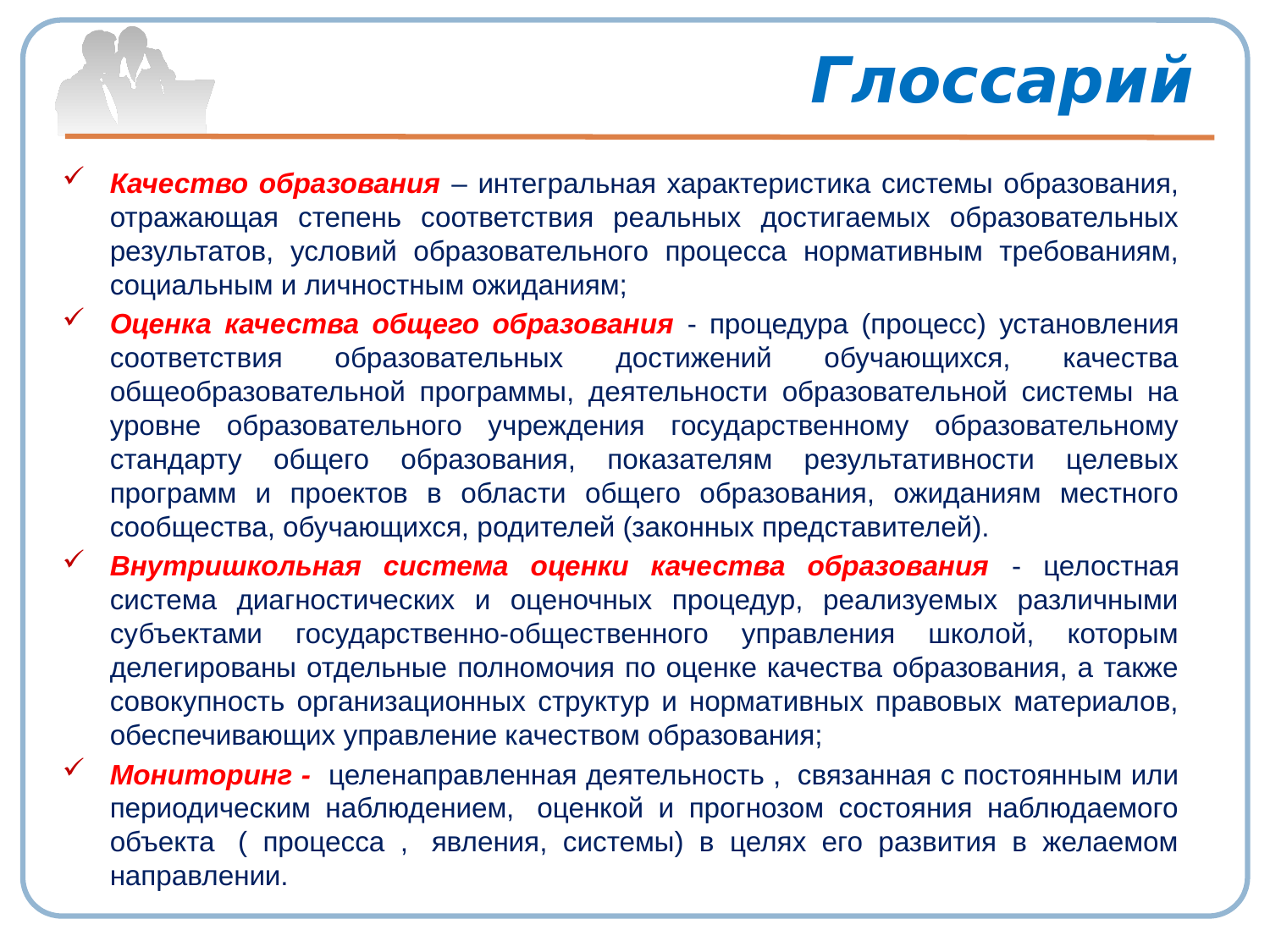

# Глоссарий
Качество образования – интегральная характеристика системы образования, отражающая степень соответствия реальных достигаемых образовательных результатов, условий образовательного процесса нормативным требованиям, социальным и личностным ожиданиям;
Оценка качества общего образования - процедура (процесс) установления соответствия образовательных достижений обучающихся, качества общеобразовательной программы, деятельности образовательной системы на уровне образовательного учреждения государственному образовательному стандарту общего образования, показателям результативности целевых программ и проектов в области общего образования, ожиданиям местного сообщества, обучающихся, родителей (законных представителей).
Внутришкольная система оценки качества образования - целостная система диагностических и оценочных процедур, реализуемых различными субъектами государственно-общественного управления школой, которым делегированы отдельные полномочия по оценке качества образования, а также совокупность организационных структур и нормативных правовых материалов, обеспечивающих управление качеством образования;
Мониторинг -  целенаправленная деятельность ,  связанная с постоянным или периодическим наблюдением,  оценкой и прогнозом состояния наблюдаемого объекта  ( процесса ,  явления, системы) в целях его развития в желаемом направлении.